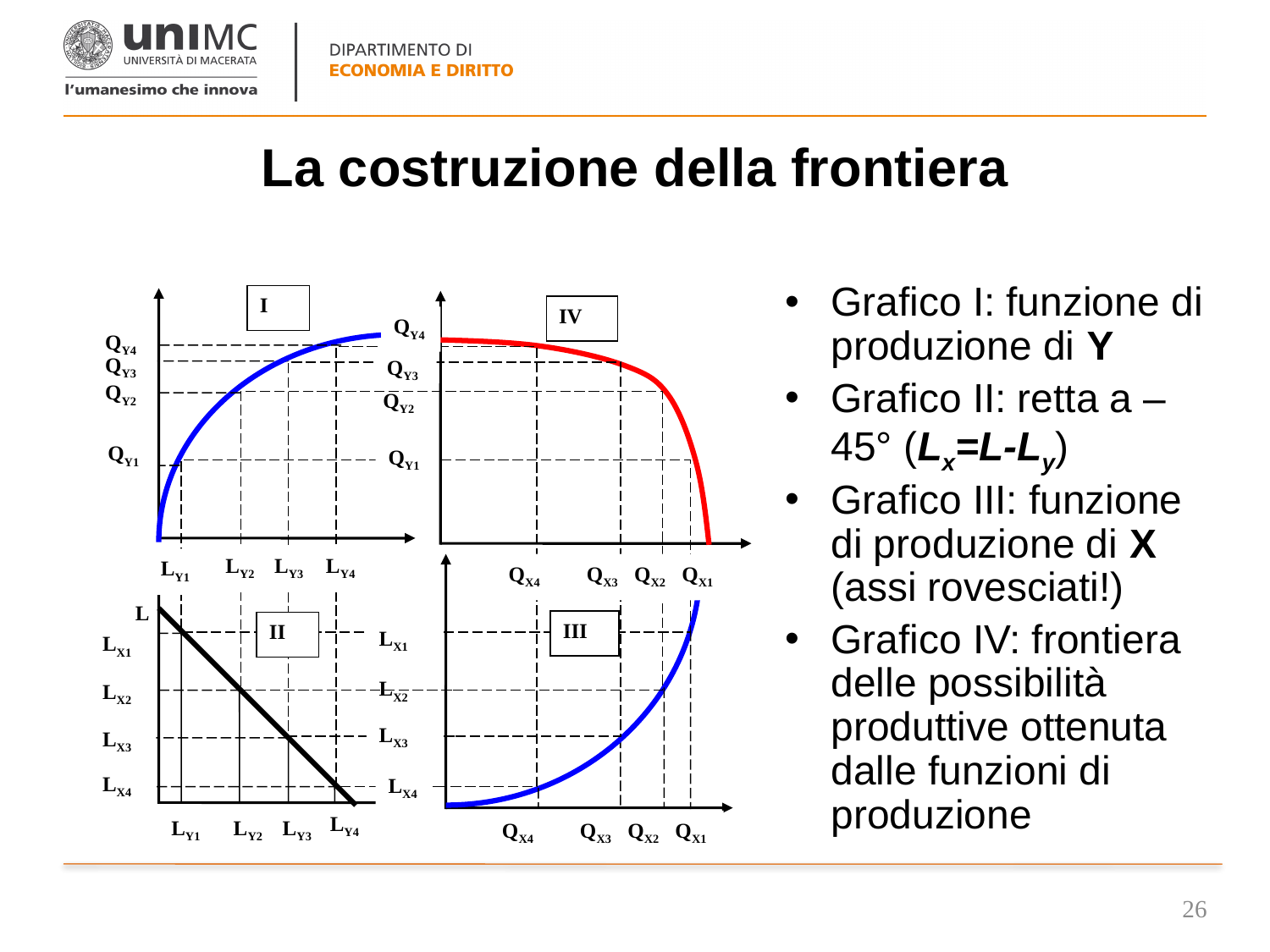

# La costruzione della frontiera
Grafico I: funzione di produzione di Y
Grafico II: retta a –45° (Lx=L-Ly)
Grafico III: funzione di produzione di X (assi rovesciati!)
Grafico IV: frontiera delle possibilità produttive ottenuta dalle funzioni di produzione
I

IV

QY4
QY4

QX4
LX4
LX4

QX4
QY3
QY3

QX3
QY2
QY2

QY1
QY1

LY2
LY3
LY4
LY1

QX3
QX2
QX1

L

III
II
LX1
LX1

LX2
LX2

LX3

LX3

LY4
LY1
LY2
LY3
QX2
QX1
26